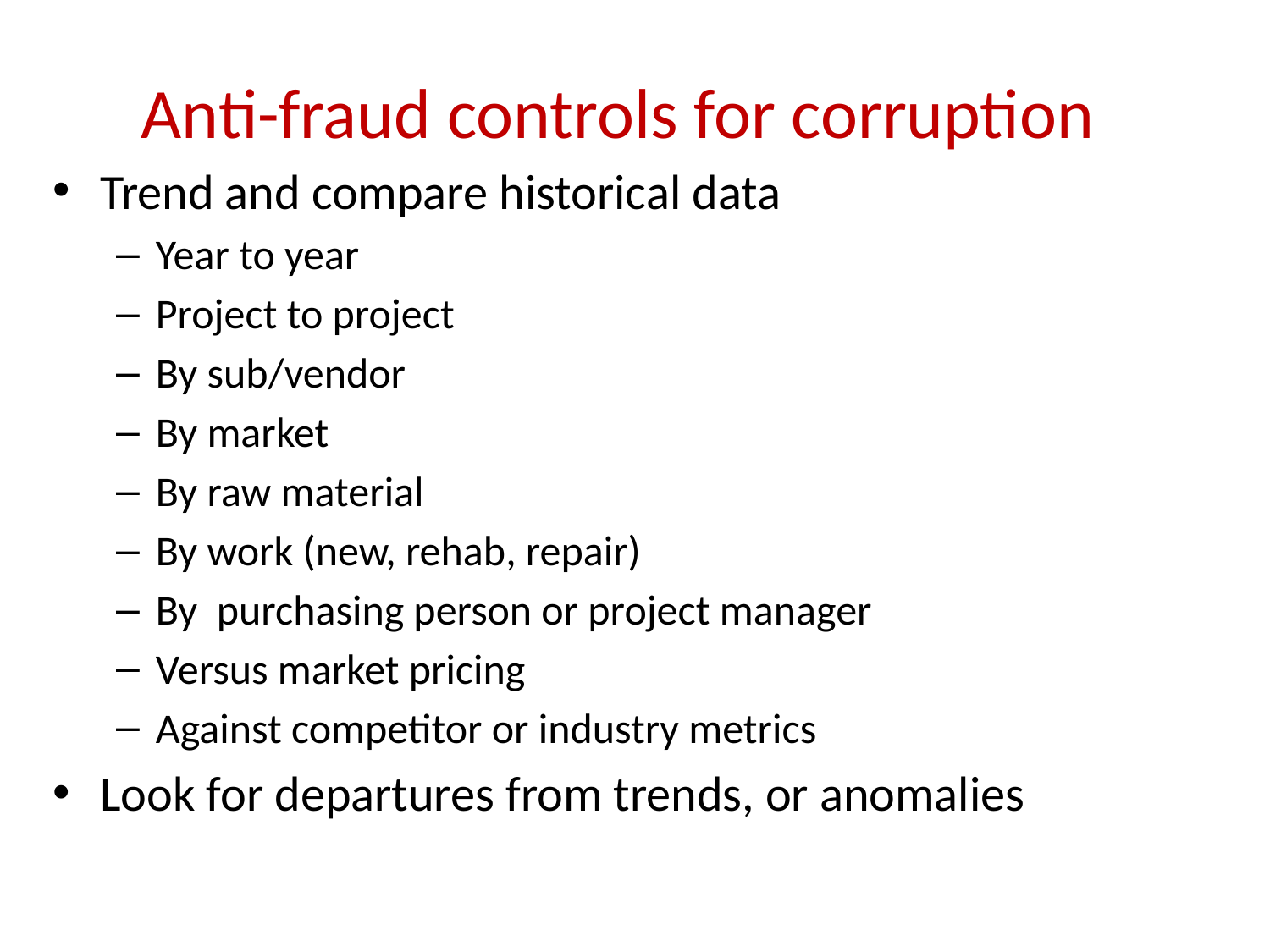

# Anti-fraud controls for corruption
Trend and compare historical data
Year to year
Project to project
By sub/vendor
By market
By raw material
By work (new, rehab, repair)
By  purchasing person or project manager
Versus market pricing
Against competitor or industry metrics
Look for departures from trends, or anomalies

36 // experience clarity